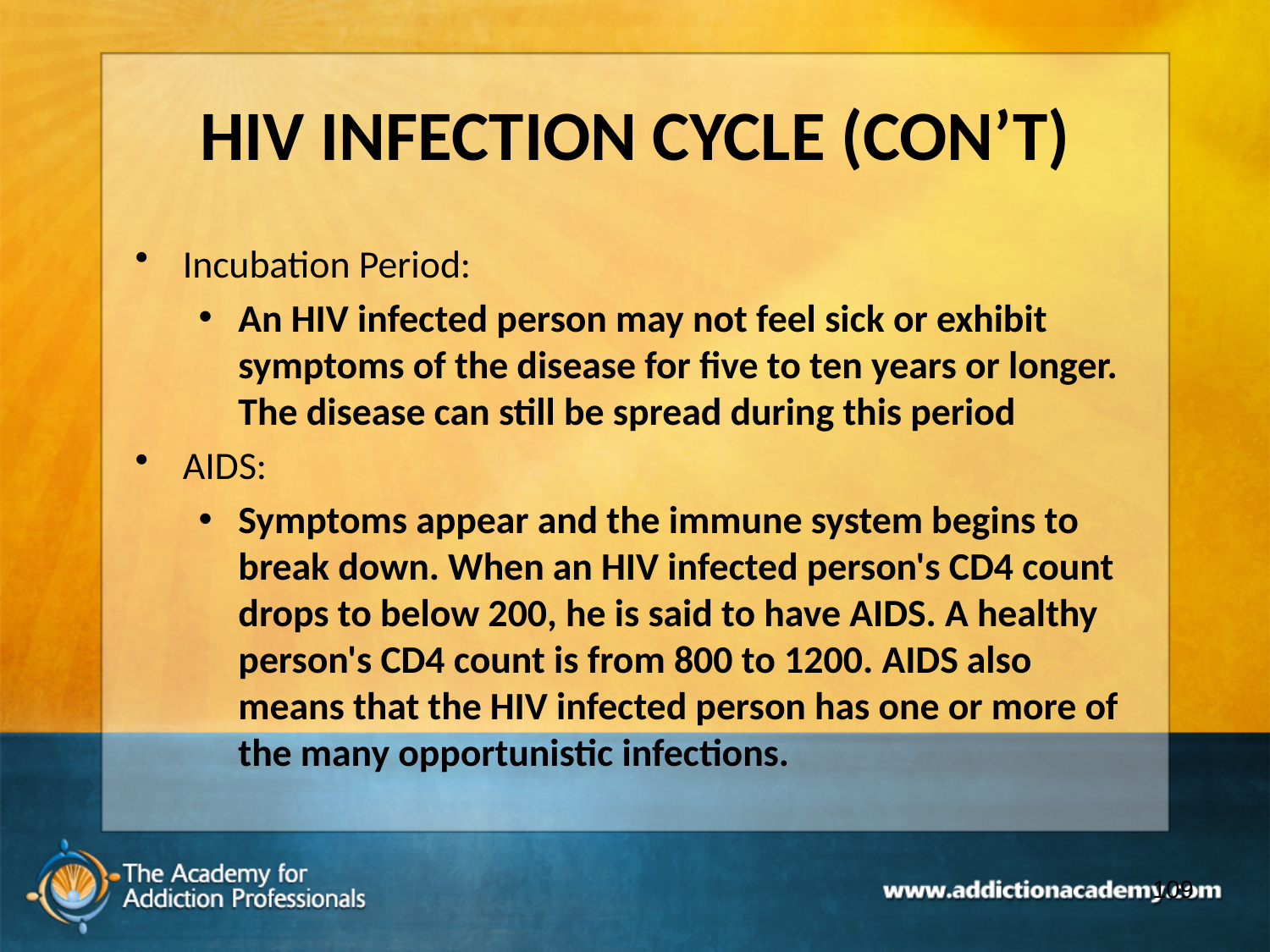

# HIV INFECTION CYCLE (CON’T)
Incubation Period:
An HIV infected person may not feel sick or exhibit symptoms of the disease for five to ten years or longer. The disease can still be spread during this period
AIDS:
Symptoms appear and the immune system begins to break down. When an HIV infected person's CD4 count drops to below 200, he is said to have AIDS. A healthy person's CD4 count is from 800 to 1200. AIDS also means that the HIV infected person has one or more of the many opportunistic infections.
109